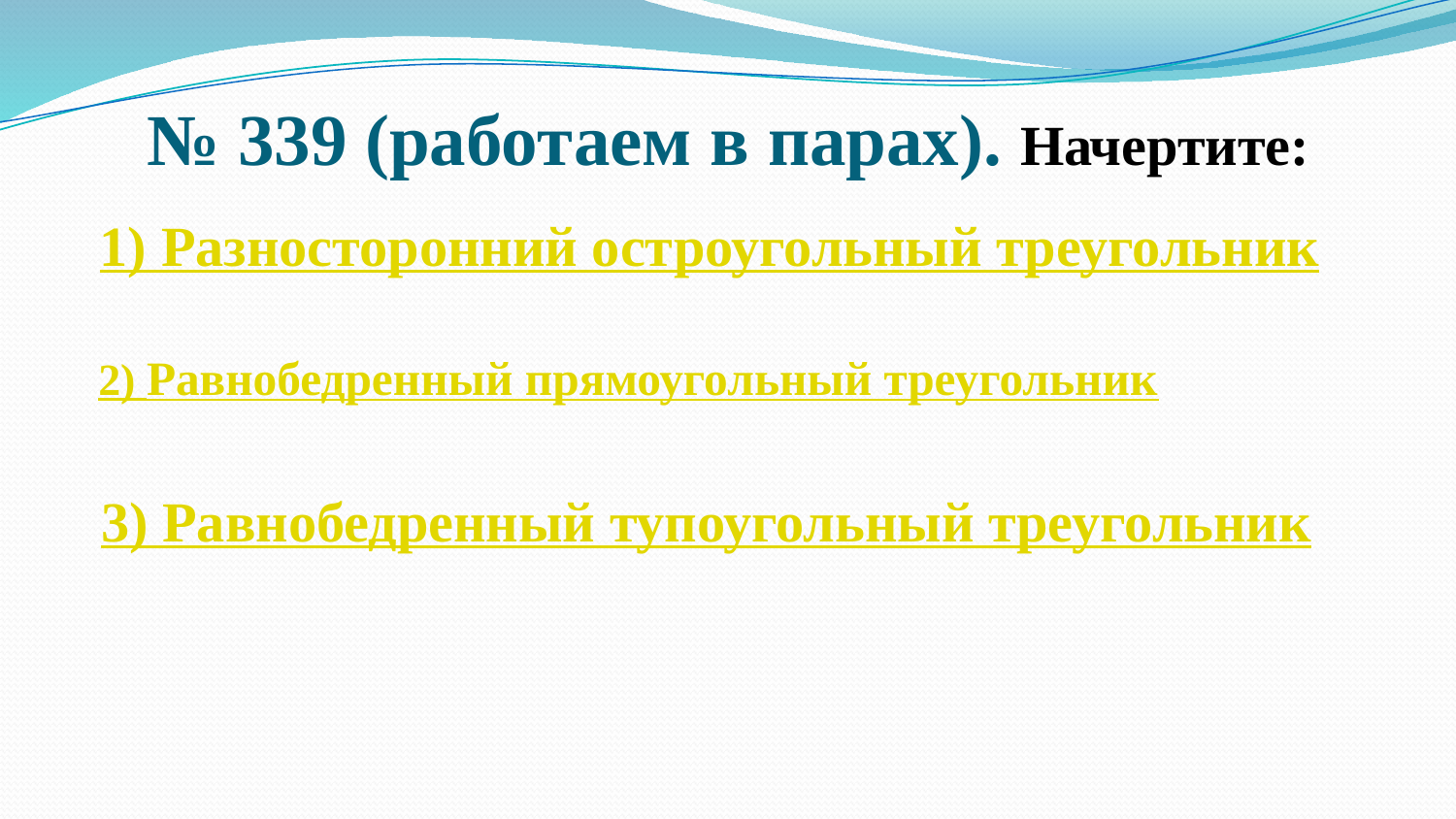

# № 339 (работаем в парах). Начертите:
1) Разносторонний остроугольный треугольник
2) Равнобедренный прямоугольный треугольник
3) Равнобедренный тупоугольный треугольник